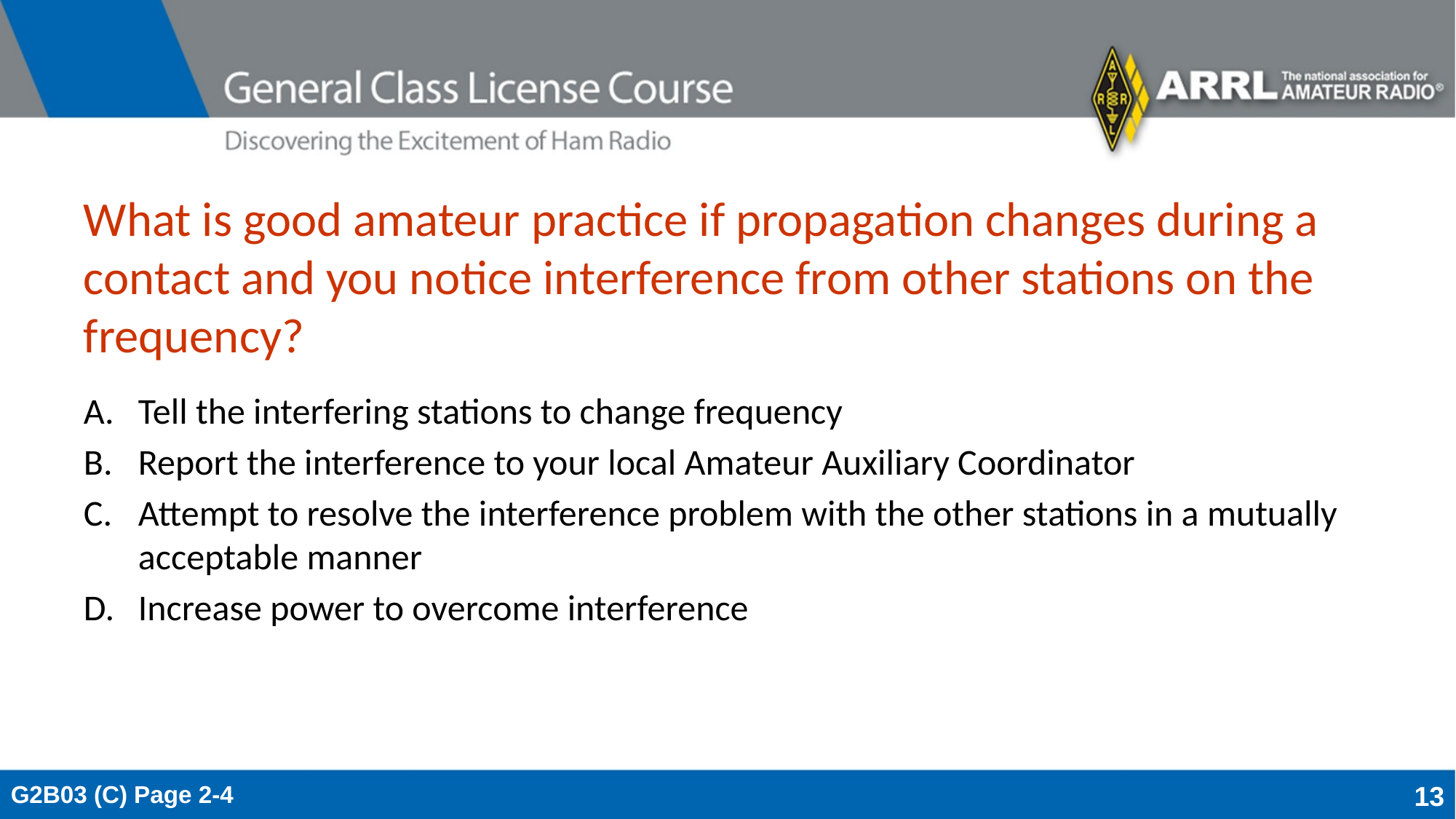

# What is good amateur practice if propagation changes during a contact and you notice interference from other stations on the frequency?
Tell the interfering stations to change frequency
Report the interference to your local Amateur Auxiliary Coordinator
Attempt to resolve the interference problem with the other stations in a mutually acceptable manner
Increase power to overcome interference
G2B03 (C) Page 2-4
13